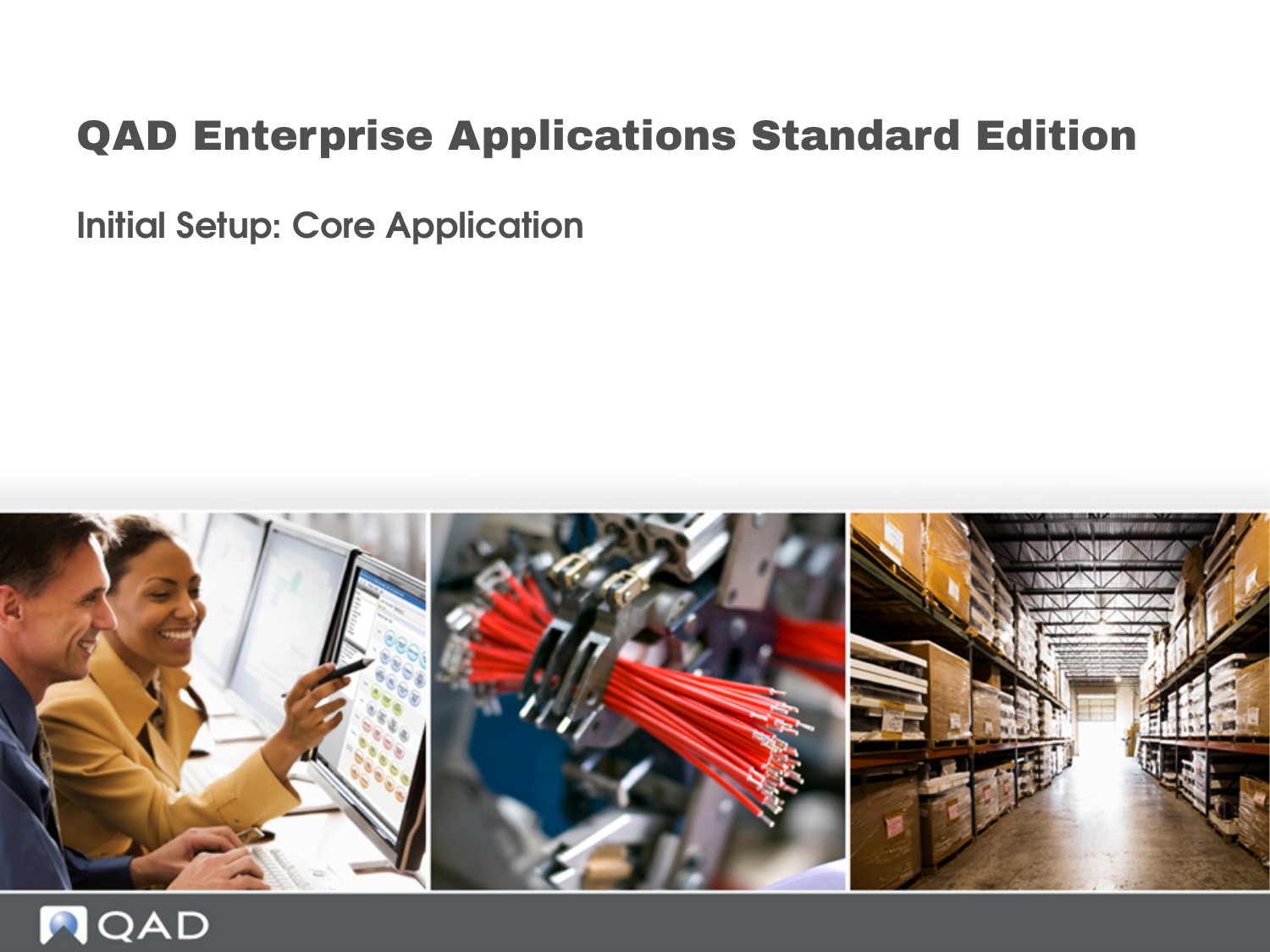

# QAD Enterprise Applications Standard Edition
Initial Setup: Core Application